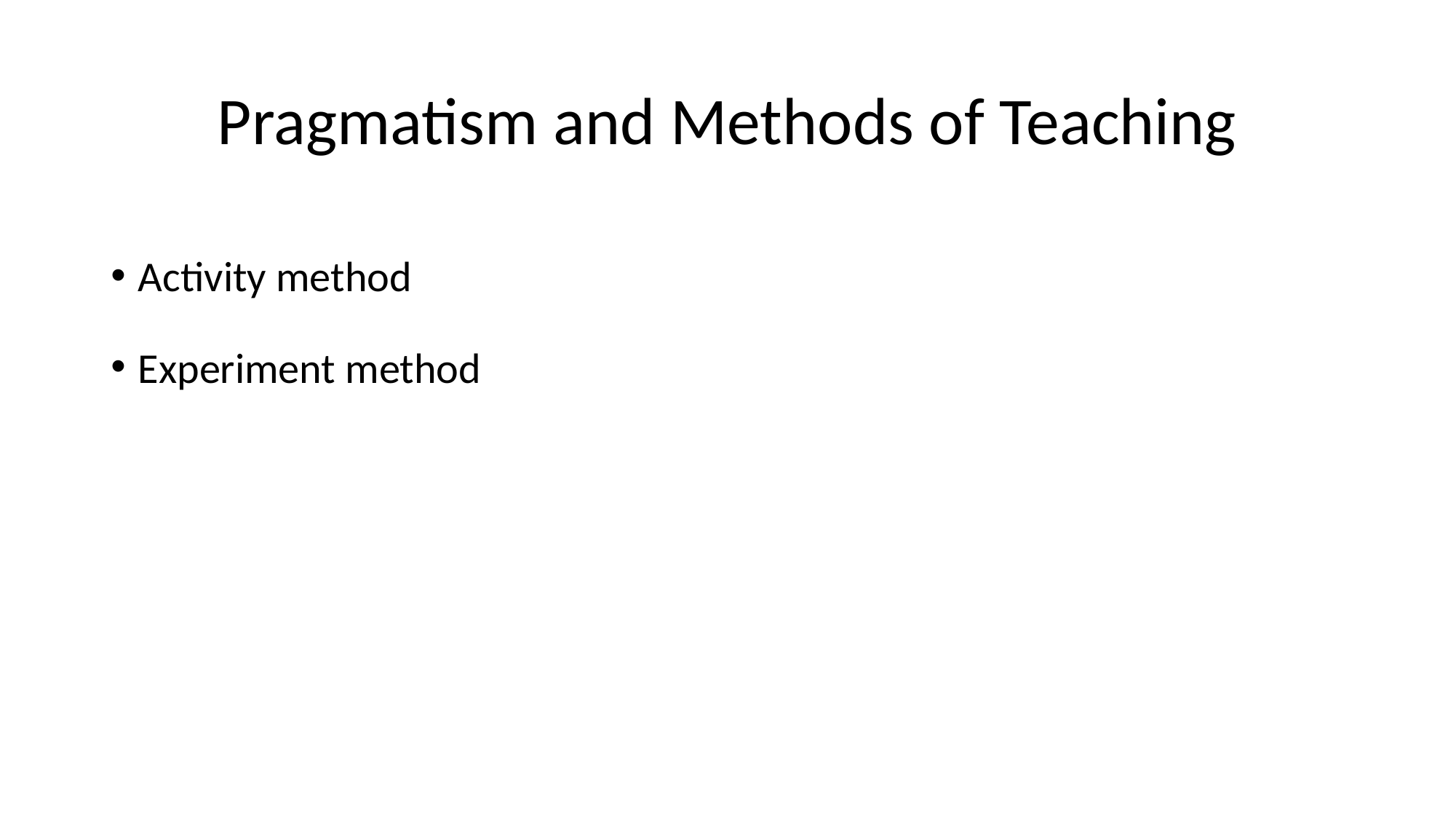

# Pragmatism and Methods of Teaching
Activity method
Experiment method